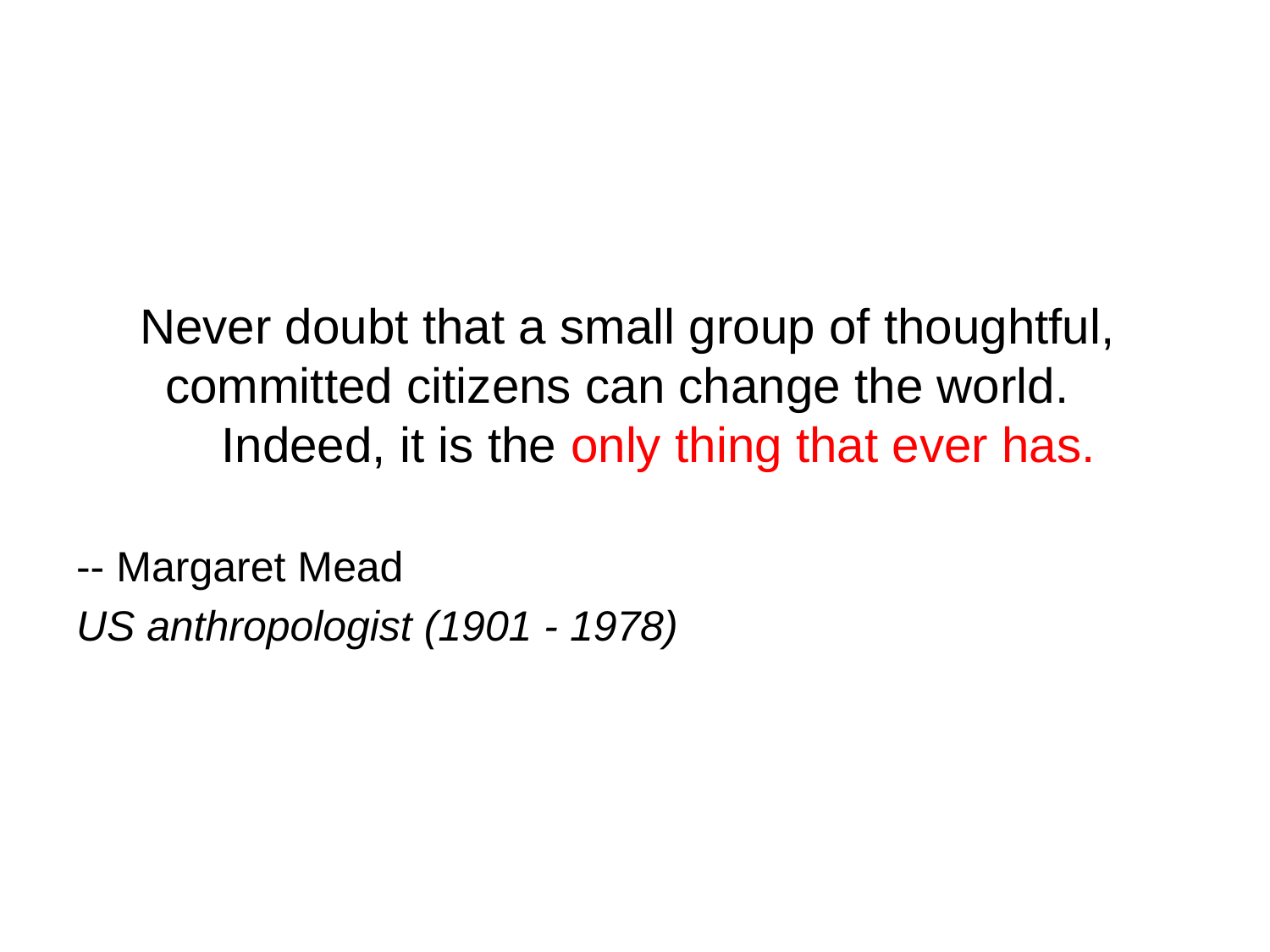

Never doubt that a small group of thoughtful,  committed citizens can change the world.       Indeed, it is the only thing that ever has.

-- Margaret Mead
US anthropologist (1901 - 1978)